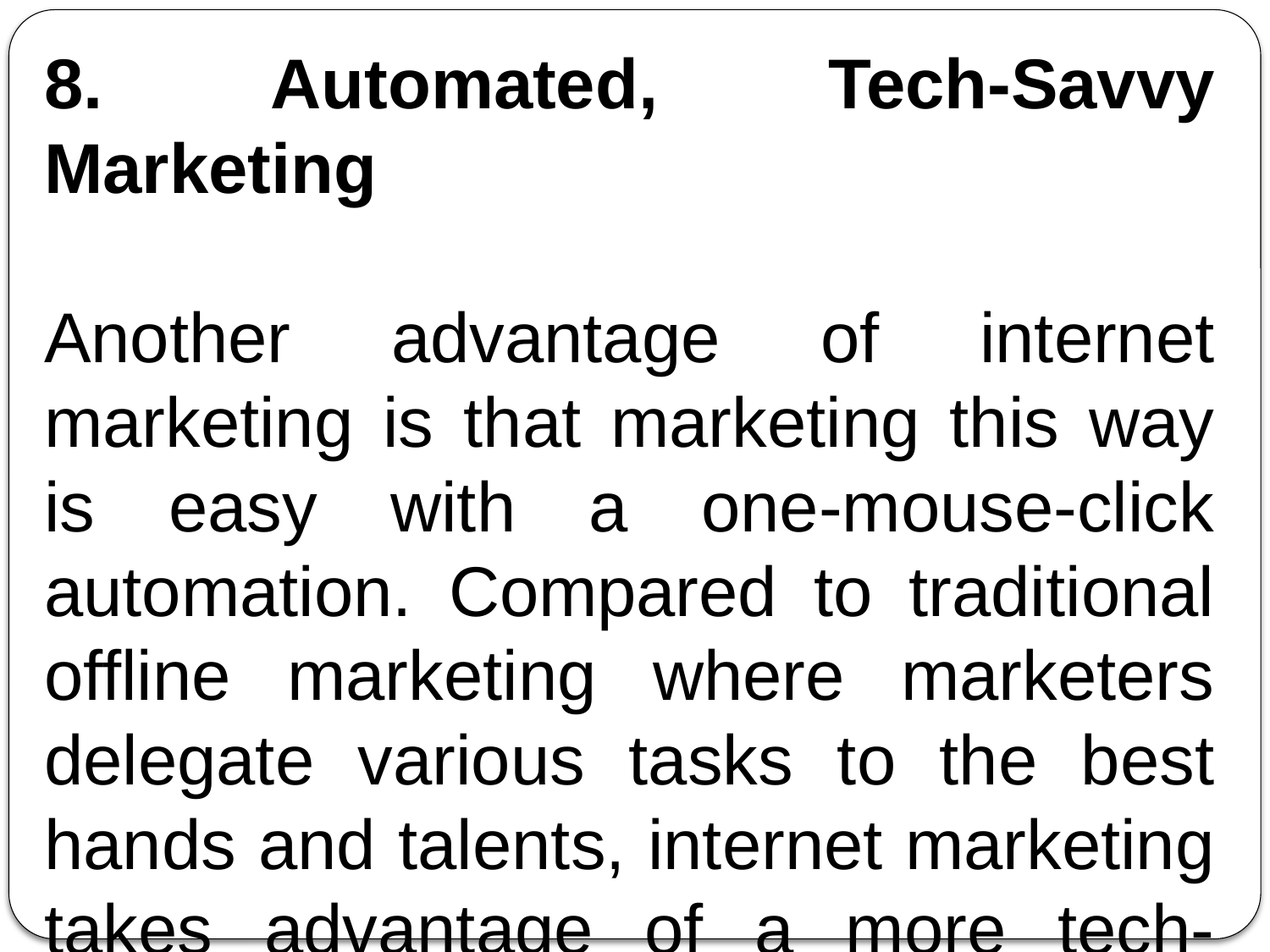

8. Automated, Tech-Savvy Marketing

Another advantage of internet marketing is that marketing this way is easy with a one-mouse-click automation. Compared to traditional offline marketing where marketers delegate various tasks to the best hands and talents, internet marketing takes advantage of a more tech-savvy method. With internet marketing, everything can go automated.